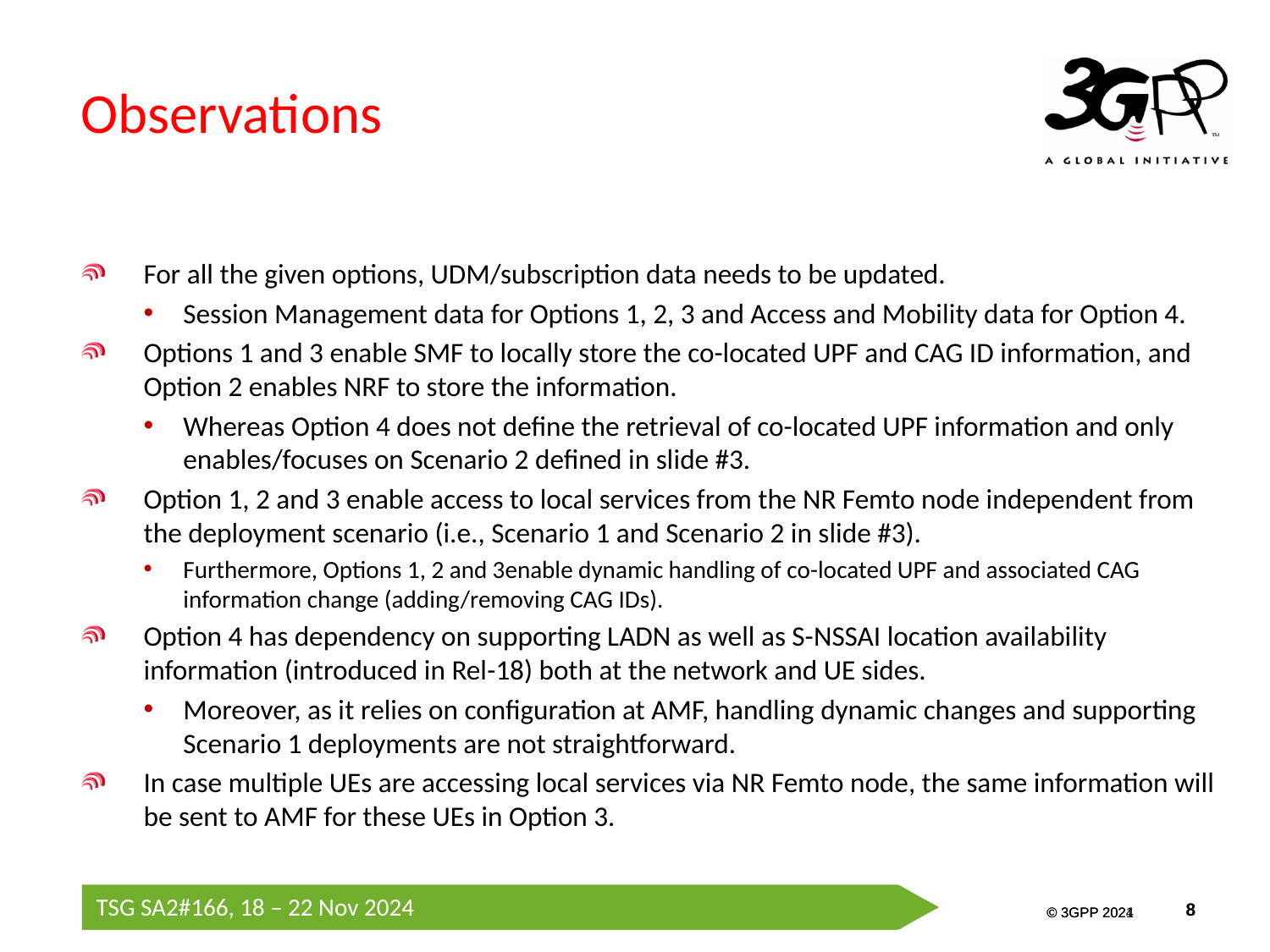

# Observations
For all the given options, UDM/subscription data needs to be updated.
Session Management data for Options 1, 2, 3 and Access and Mobility data for Option 4.
Options 1 and 3 enable SMF to locally store the co-located UPF and CAG ID information, and Option 2 enables NRF to store the information.
Whereas Option 4 does not define the retrieval of co-located UPF information and only enables/focuses on Scenario 2 defined in slide #3.
Option 1, 2 and 3 enable access to local services from the NR Femto node independent from the deployment scenario (i.e., Scenario 1 and Scenario 2 in slide #3).
Furthermore, Options 1, 2 and 3enable dynamic handling of co-located UPF and associated CAG information change (adding/removing CAG IDs).
Option 4 has dependency on supporting LADN as well as S-NSSAI location availability information (introduced in Rel-18) both at the network and UE sides.
Moreover, as it relies on configuration at AMF, handling dynamic changes and supporting Scenario 1 deployments are not straightforward.
In case multiple UEs are accessing local services via NR Femto node, the same information will be sent to AMF for these UEs in Option 3.
TSG SA2#166, 18 – 22 Nov 2024